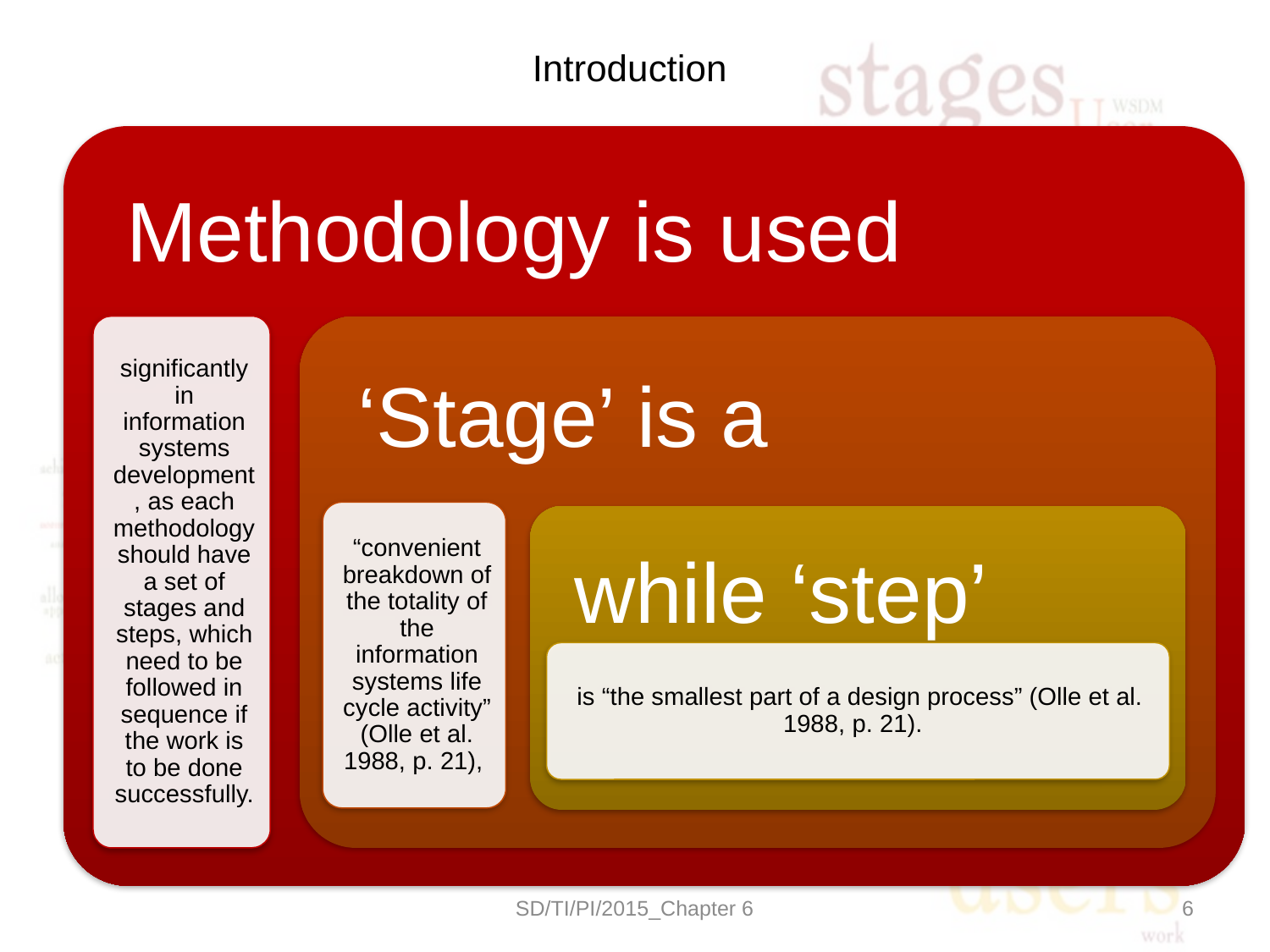

# Introduction
Methodology is used
significantly in information systems development, as each methodology should have a set of stages and steps, which need to be followed in sequence if the work is to be done successfully.
‘Stage’ is a
“convenient breakdown of the totality of the information systems life cycle activity” (Olle et al. 1988, p. 21),
while ‘step’
is “the smallest part of a design process” (Olle et al. 1988, p. 21).
SD/TI/PI/2015_Chapter 6
6